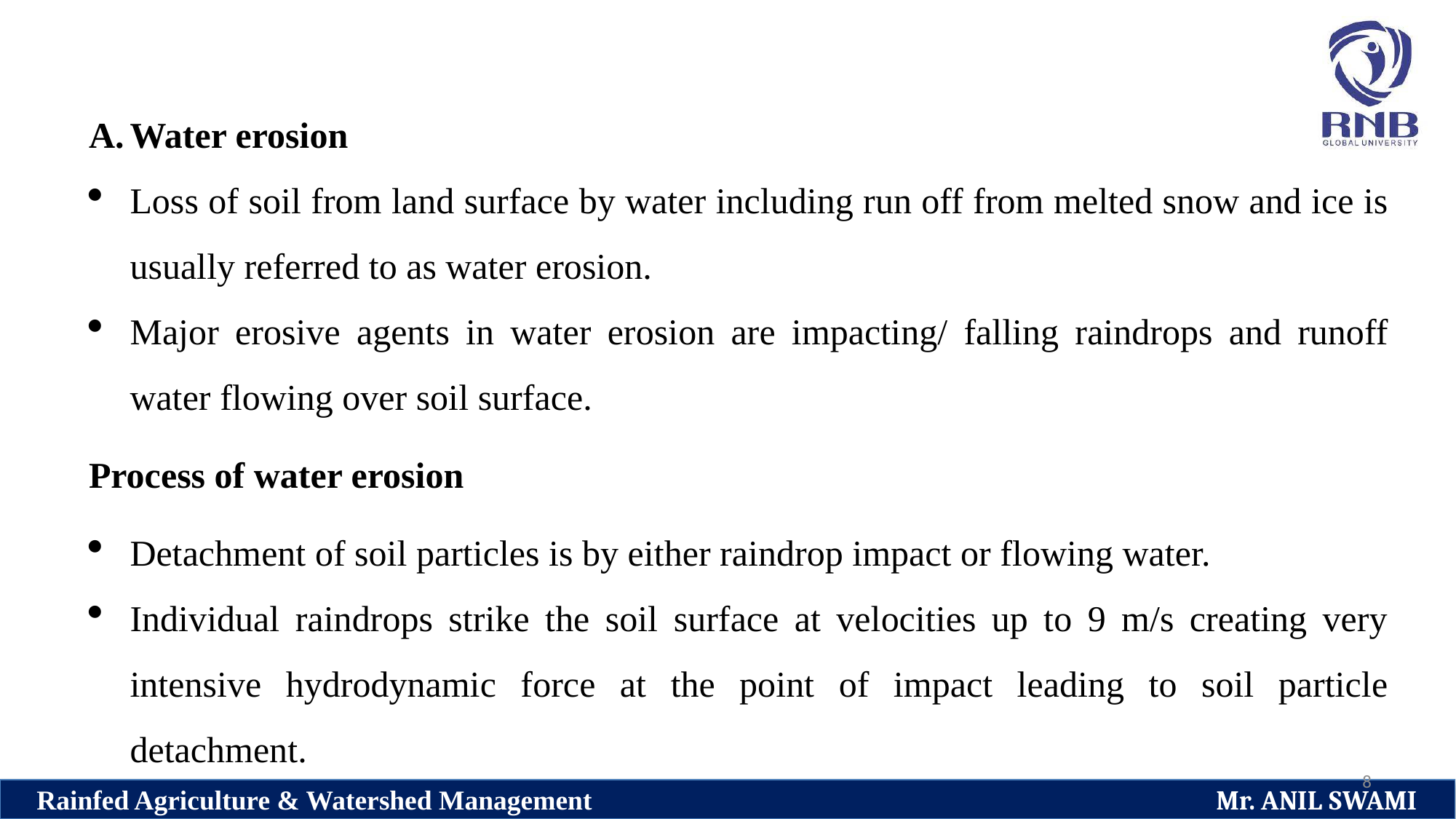

Water erosion
Loss of soil from land surface by water including run off from melted snow and ice is usually referred to as water erosion.
Major erosive agents in water erosion are impacting/ falling raindrops and runoff water flowing over soil surface.
Process of water erosion
Detachment of soil particles is by either raindrop impact or flowing water.
Individual raindrops strike the soil surface at velocities up to 9 m/s creating very intensive hydrodynamic force at the point of impact leading to soil particle detachment.
8